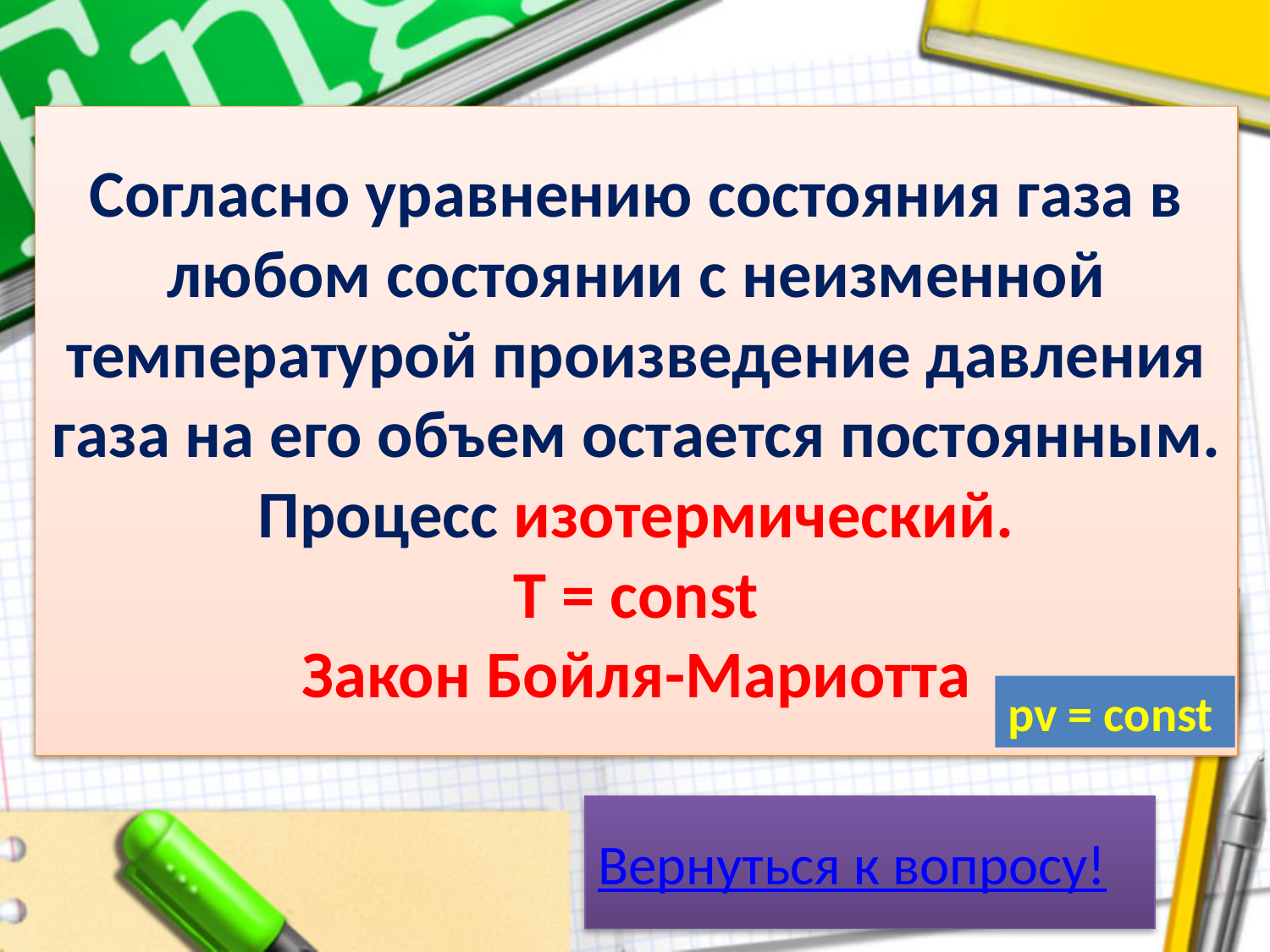

# Согласно уравнению состояния газа в любом состоянии с неизменной температурой произведение давления газа на его объем остается постоянным. Процесс изотермический. T = const Закон Бойля-Мариотта
pv = const
Вернуться к вопросу!